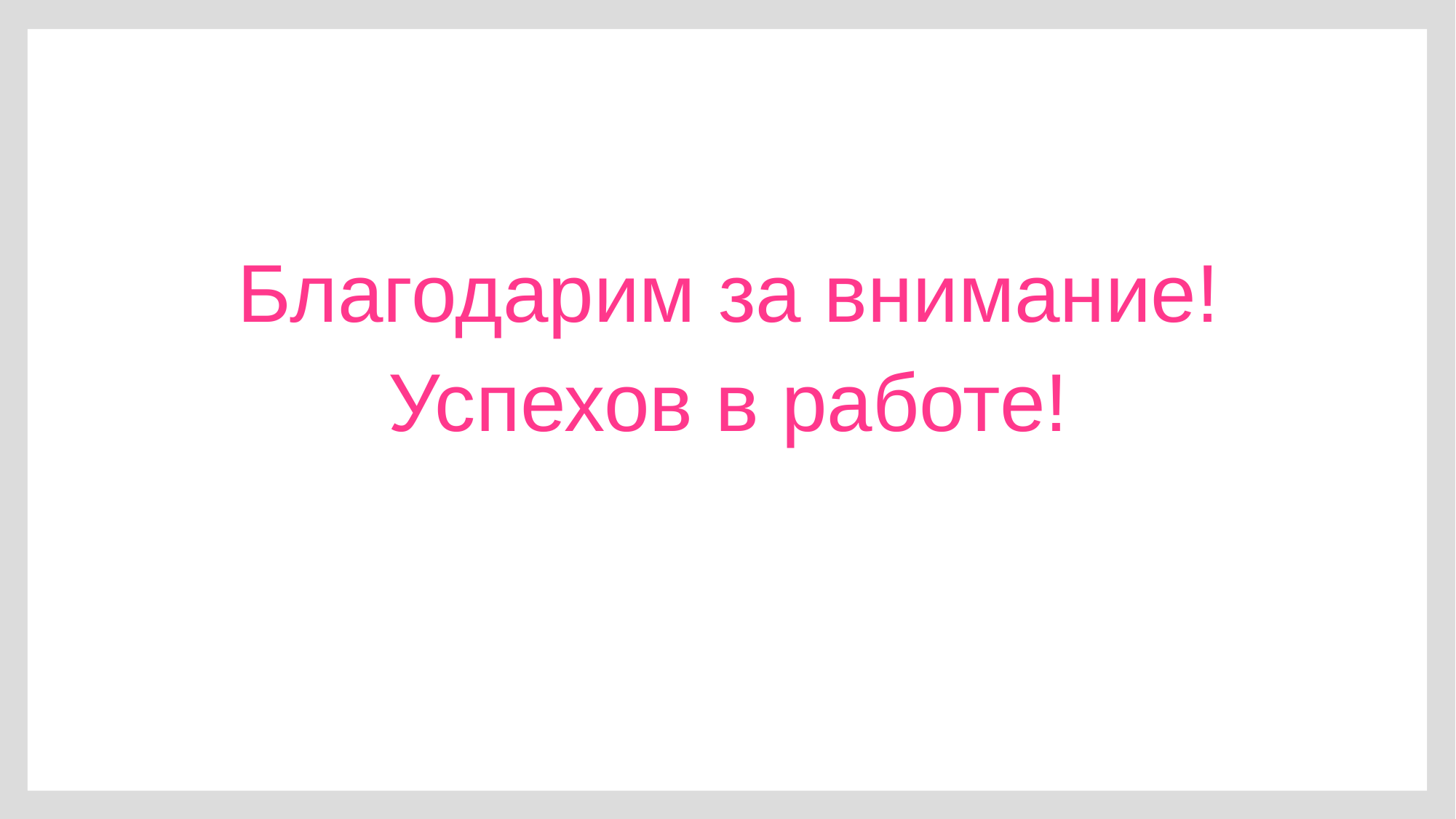

#
Благодарим за внимание!
Успехов в работе!